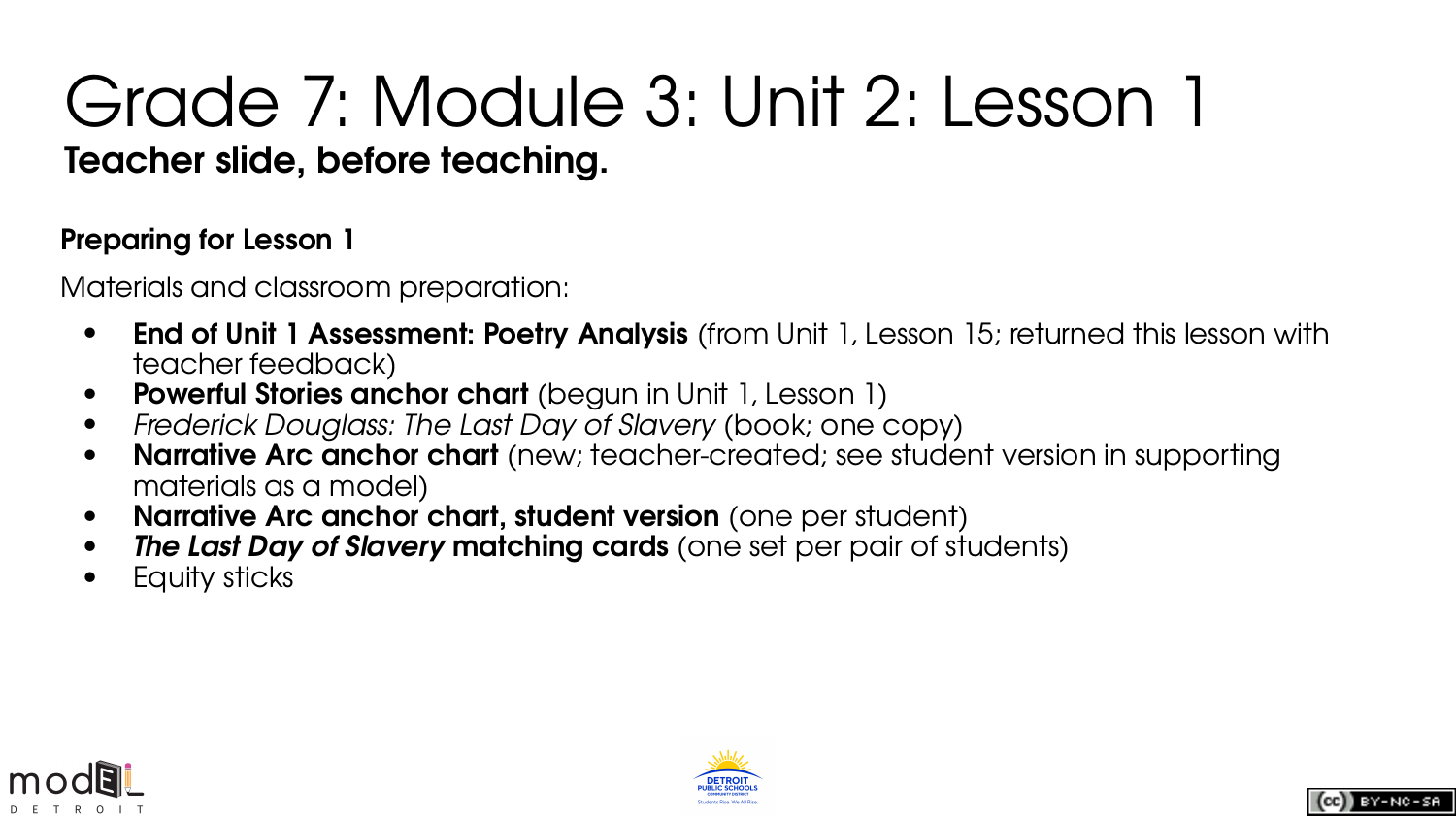

Grade 7: Module 3: Unit 2: Lesson 1
Teacher slide, before teaching.

Preparing for Lesson 1
Materials and classroom preparation:
End of Unit 1 Assessment: Poetry Analysis (from Unit 1, Lesson 15; returned this lesson with teacher feedback)
Powerful Stories anchor chart (begun in Unit 1, Lesson 1)
Frederick Douglass: The Last Day of Slavery (book; one copy)
Narrative Arc anchor chart (new; teacher-created; see student version in supporting materials as a model)
Narrative Arc anchor chart, student version (one per student)
The Last Day of Slavery matching cards (one set per pair of students)
Equity sticks